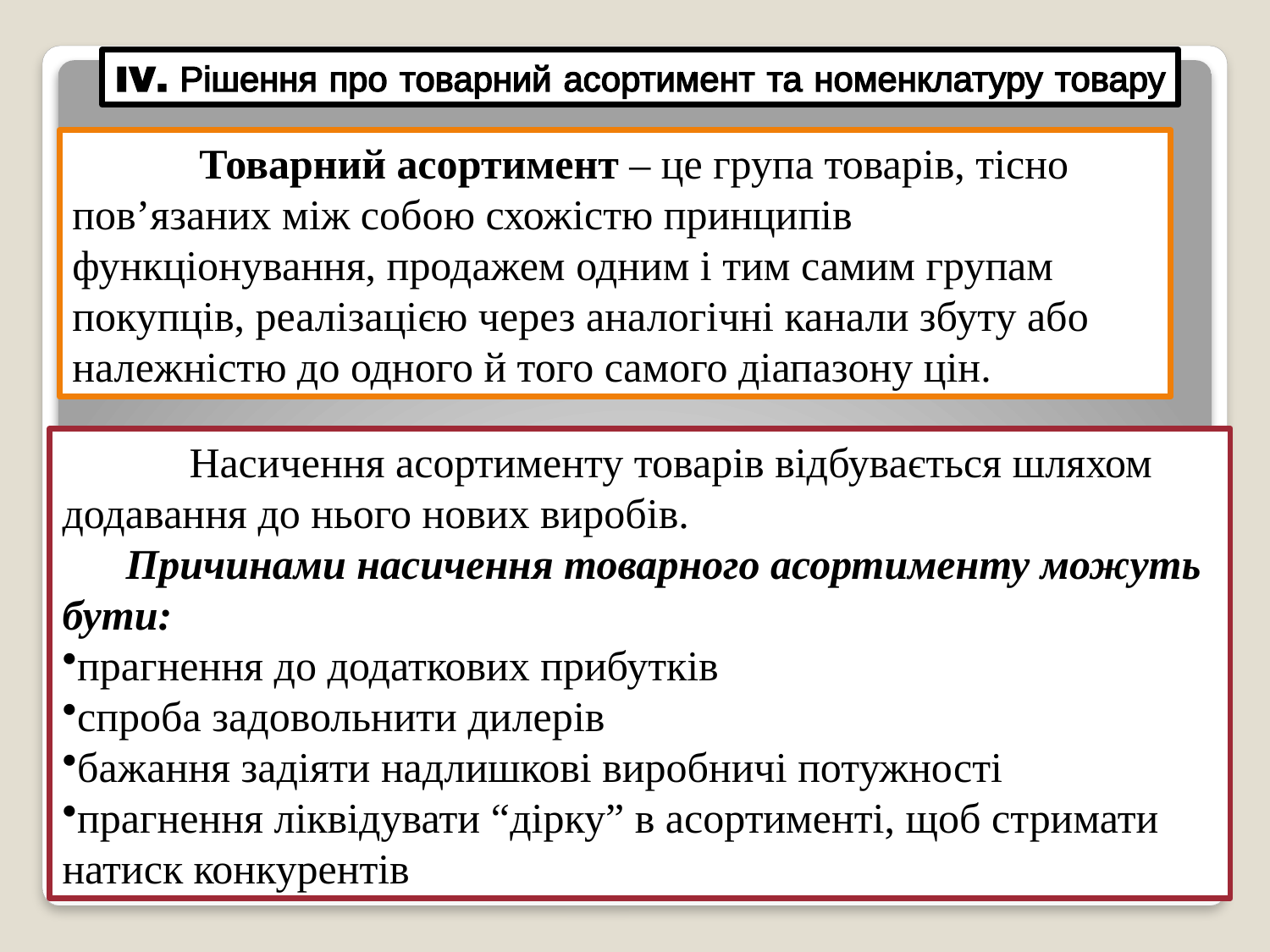

IV. Рішення про товарний асортимент та номенклатуру товару
	Товарний асортимент – це група товарів, тісно пов’язаних між собою схожістю принципів функціонування, продажем одним і тим самим групам покупців, реалізацією через аналогічні канали збуту або належністю до одного й того самого діапазону цін.
	Насичення асортименту товарів відбувається шляхом додавання до нього нових виробів.
      Причинами насичення товарного асортименту можуть бути:
прагнення до додаткових прибутків
спроба задовольнити дилерів
бажання задіяти надлишкові виробничі потужності
прагнення ліквідувати “дірку” в асортименті, щоб стримати натиск конкурентів